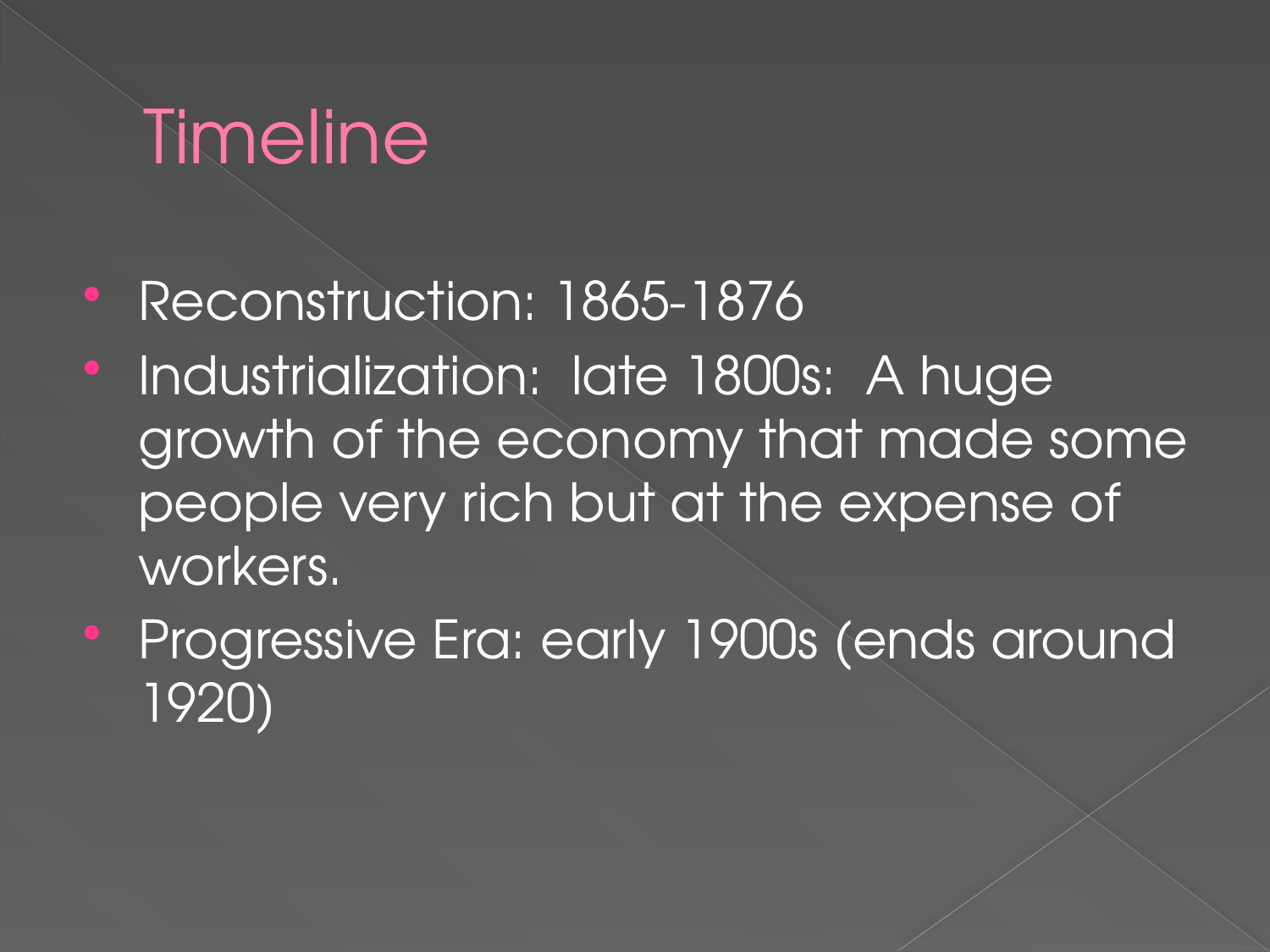

# Timeline
Reconstruction: 1865-1876
Industrialization:  late 1800s:  A huge growth of the economy that made some people very rich but at the expense of workers.
Progressive Era: early 1900s (ends around 1920)